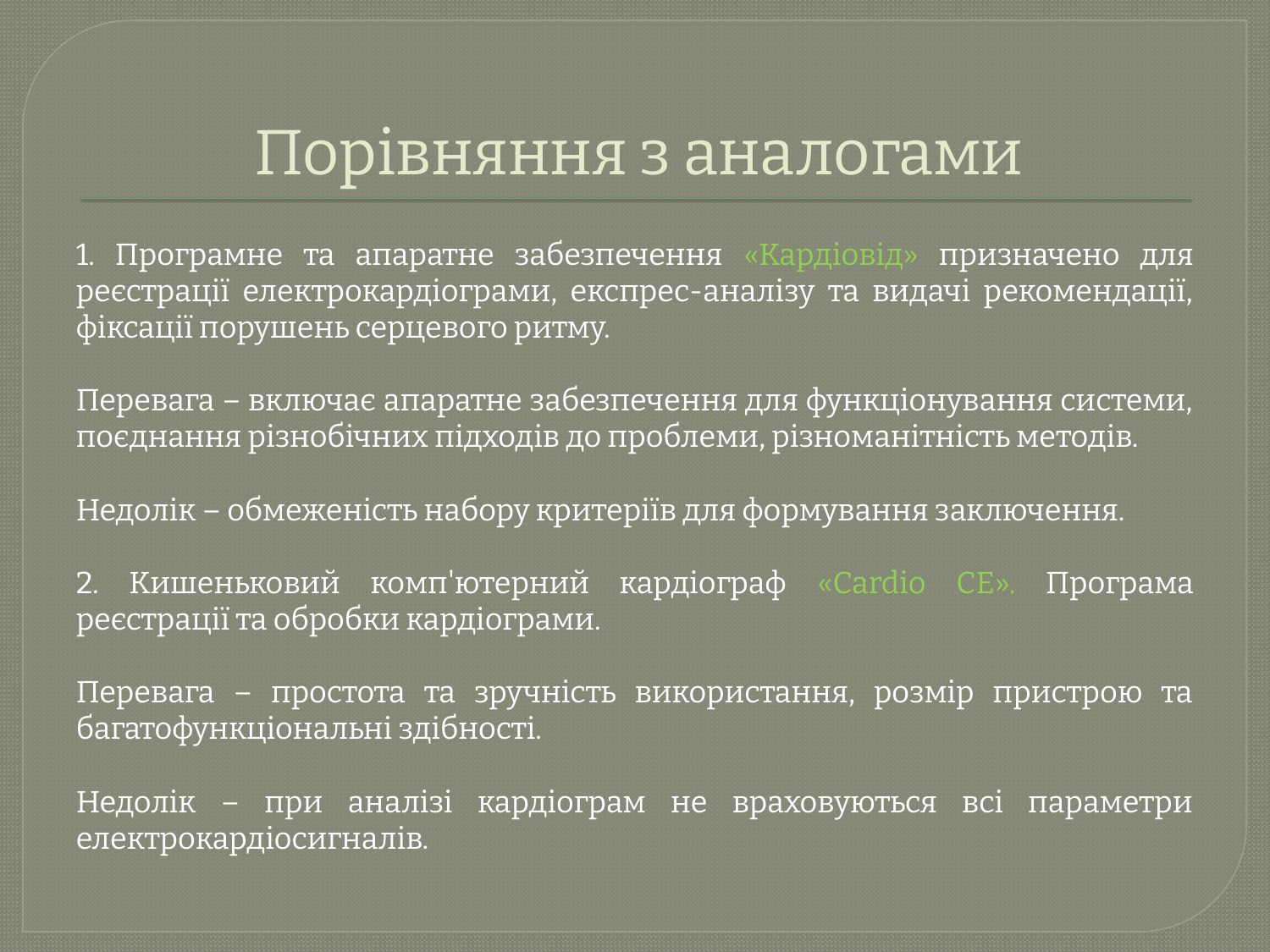

# Порівняння з аналогами
1. Програмне та апаратне забезпечення «Кардіовід» призначено для реєстрації електрокардіограми, експрес-аналізу та видачі рекомендації, фіксації порушень серцевого ритму.

Перевага – включає апаратне забезпечення для функціонування системи, поєднання різнобічних підходів до проблеми, різноманітність методів.

Недолік – обмеженість набору критеріїв для формування заключення.

2. Кишеньковий комп'ютерний кардіограф «Cardio CE». Програма реєстрації та обробки кардіограми.

Перевага – простота та зручність використання, розмір пристрою та багатофункціональні здібності.

Недолік – при аналізі кардіограм не враховуються всі параметри електрокардіосигналів.